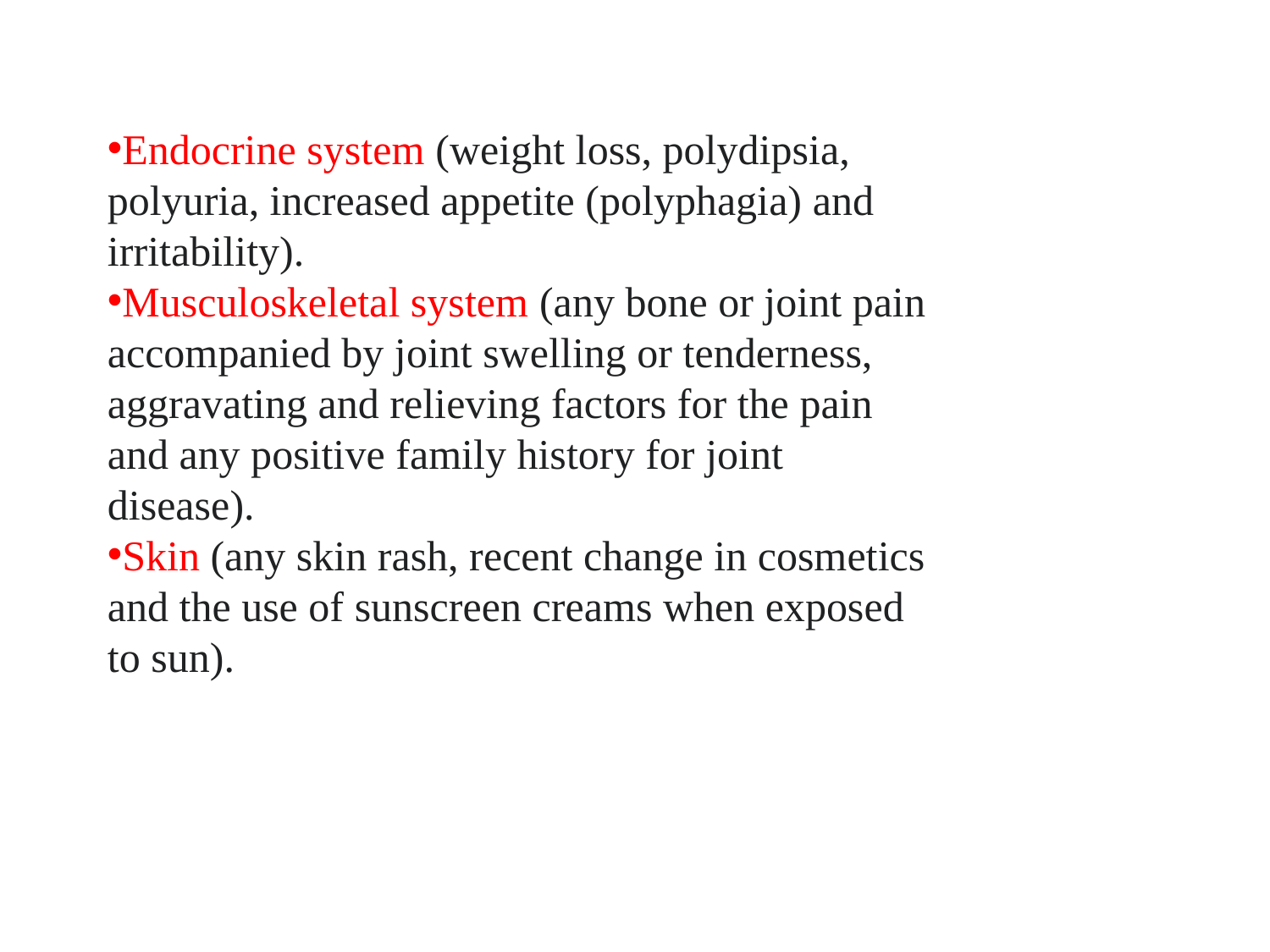

Endocrine system (weight loss, polydipsia, polyuria, increased appetite (polyphagia) and irritability).
Musculoskeletal system (any bone or joint pain accompanied by joint swelling or tenderness, aggravating and relieving factors for the pain and any positive family history for joint disease).
Skin (any skin rash, recent change in cosmetics and the use of sunscreen creams when exposed to sun).